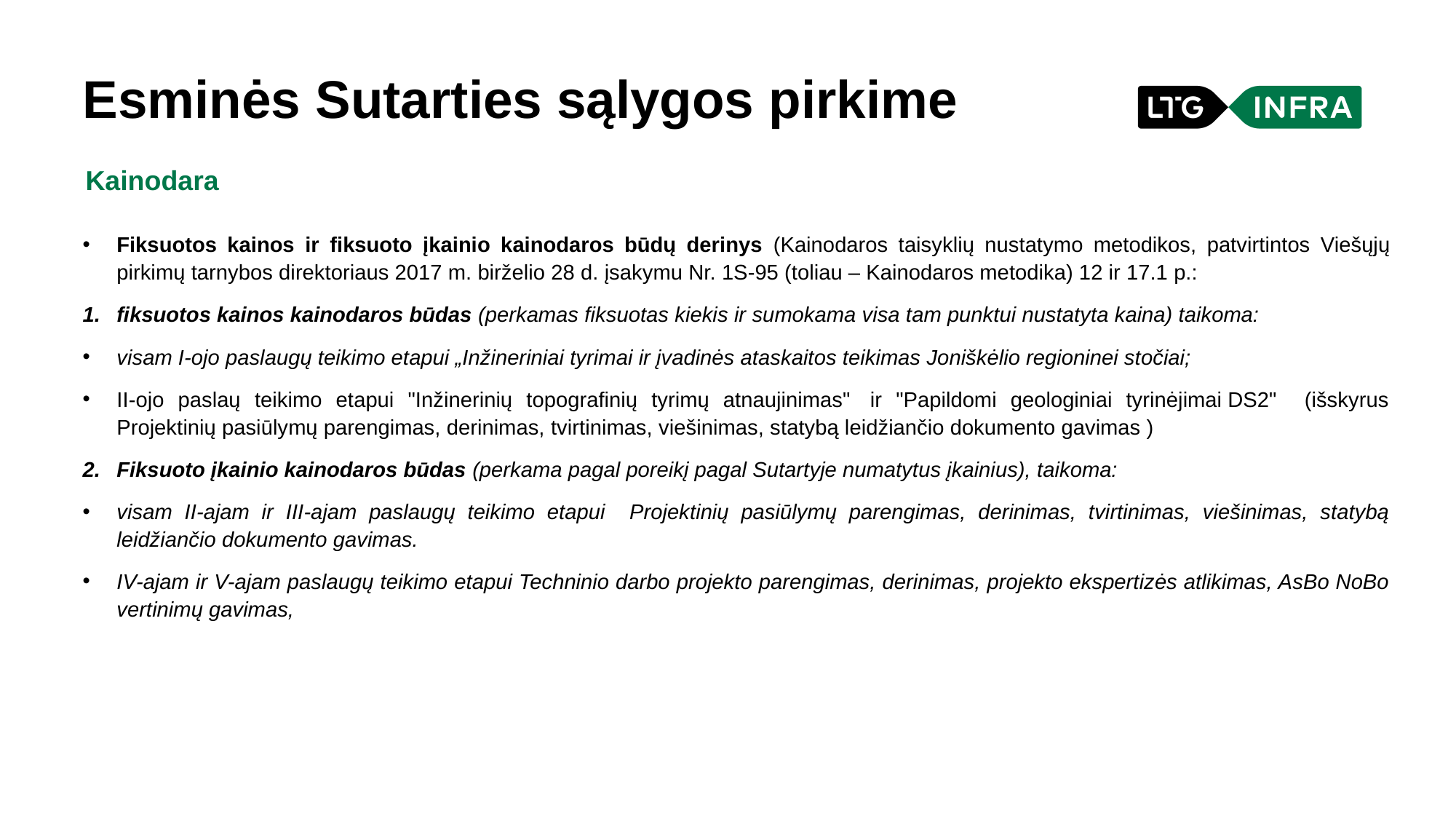

Esminės Sutarties sąlygos pirkime

Kainodara
Fiksuotos kainos ir fiksuoto įkainio kainodaros būdų derinys (Kainodaros taisyklių nustatymo metodikos, patvirtintos Viešųjų pirkimų tarnybos direktoriaus 2017 m. birželio 28 d. įsakymu Nr. 1S-95 (toliau – Kainodaros metodika) 12 ir 17.1 p.:
fiksuotos kainos kainodaros būdas (perkamas fiksuotas kiekis ir sumokama visa tam punktui nustatyta kaina) taikoma:
visam I-ojo paslaugų teikimo etapui „Inžineriniai tyrimai ir įvadinės ataskaitos teikimas Joniškėlio regioninei stočiai;
II-ojo paslaų teikimo etapui "Inžinerinių topografinių tyrimų atnaujinimas"  ir "Papildomi geologiniai tyrinėjimai DS2"  (išskyrus Projektinių pasiūlymų parengimas, derinimas, tvirtinimas, viešinimas, statybą leidžiančio dokumento gavimas )
Fiksuoto įkainio kainodaros būdas (perkama pagal poreikį pagal Sutartyje numatytus įkainius), taikoma:
visam II-ajam ir III-ajam paslaugų teikimo etapui  Projektinių pasiūlymų parengimas, derinimas, tvirtinimas, viešinimas, statybą leidžiančio dokumento gavimas.
IV-ajam ir V-ajam paslaugų teikimo etapui Techninio darbo projekto parengimas, derinimas, projekto ekspertizės atlikimas, AsBo NoBo vertinimų gavimas,